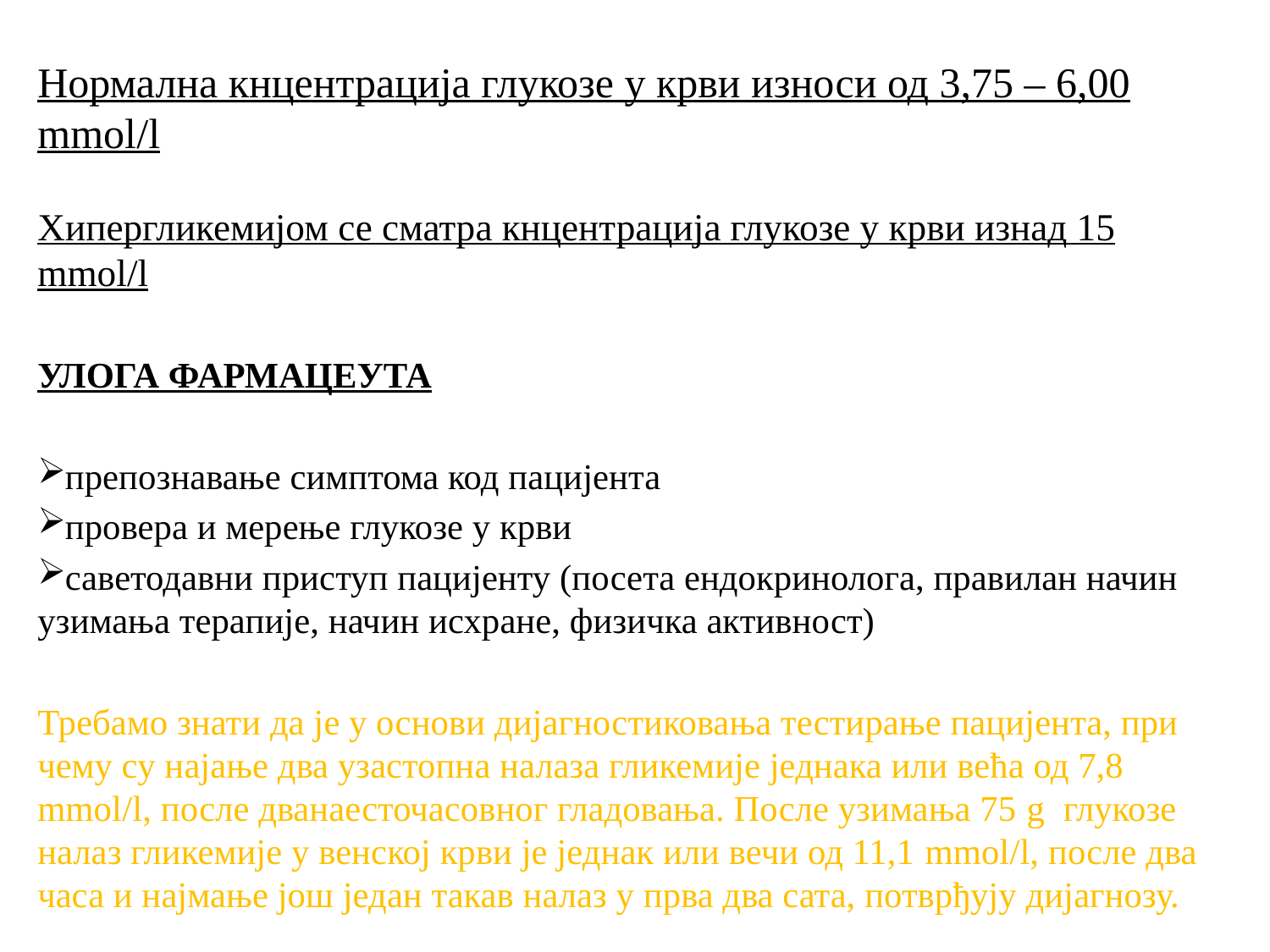

# Нормална кнцентрација глукозе у крви износи од 3,75 – 6,00 mmol/l
Хипергликемијом се сматра кнцентрација глукозе у крви изнад 15 mmol/l

УЛОГА ФАРМАЦЕУТА

 препознавање симптома код пацијента
 провера и мерење глукозе у крви
 саветодавни приступ пацијенту (посета ендокринолога, правилан начин узимања терапије, начин исхране, физичка активност)

Требамо знати да је у основи дијагностиковања тестирање пацијента, при чему су најање два узастопна налаза гликемије једнака или већа од 7,8 mmol/l, после дванаесточасовног гладовања. После узимања 75 g  глукозе налаз гликемије у венској крви је једнак или вечи од 11,1 mmol/l, после два часа и најмање још један такав налаз у прва два сата, потврђују дијагнозу.